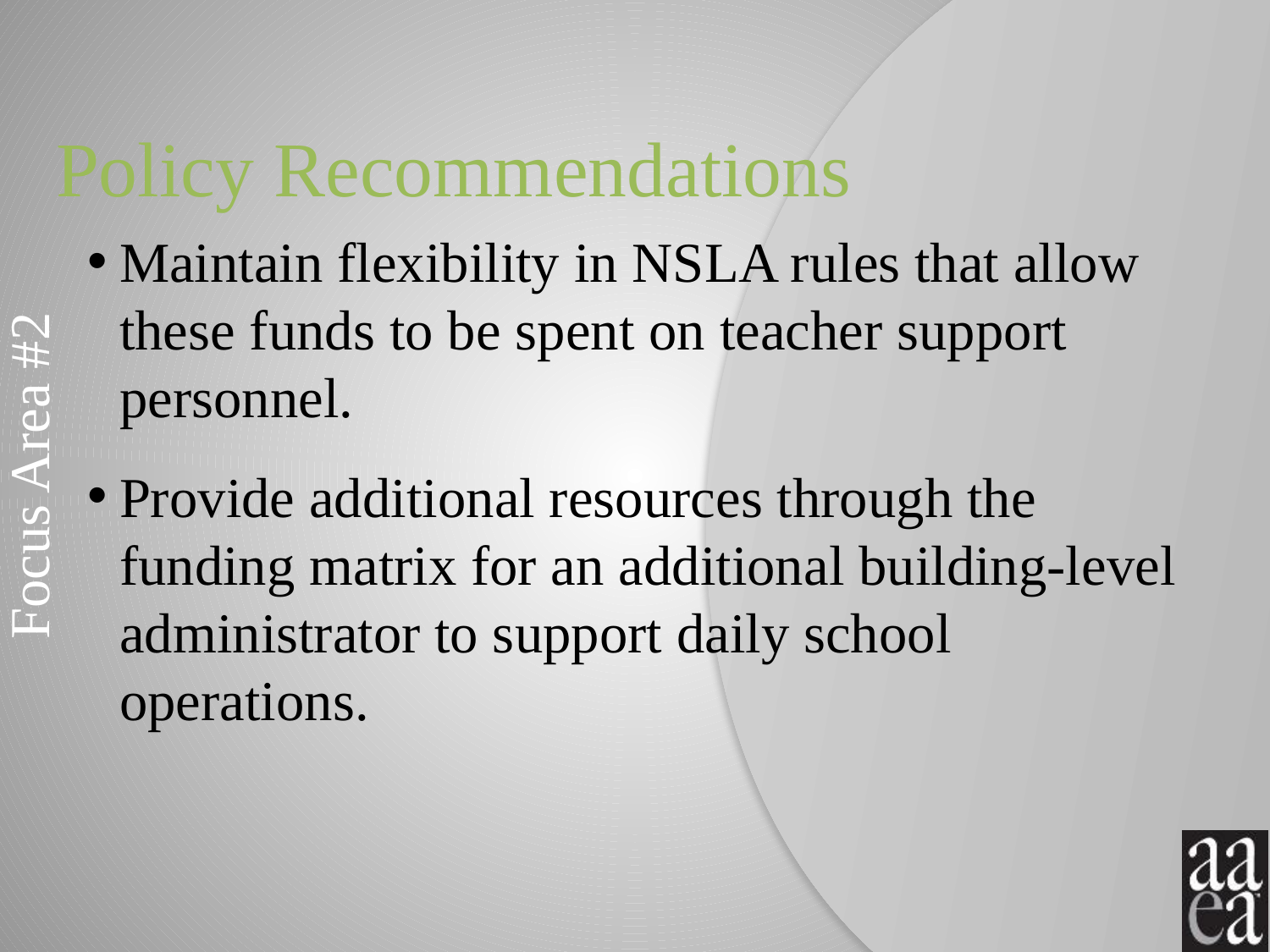

# Policy Recommendations
Maintain flexibility in NSLA rules that allow these funds to be spent on teacher support personnel.
Provide additional resources through the funding matrix for an additional building-level administrator to support daily school operations.
Focus Area #2